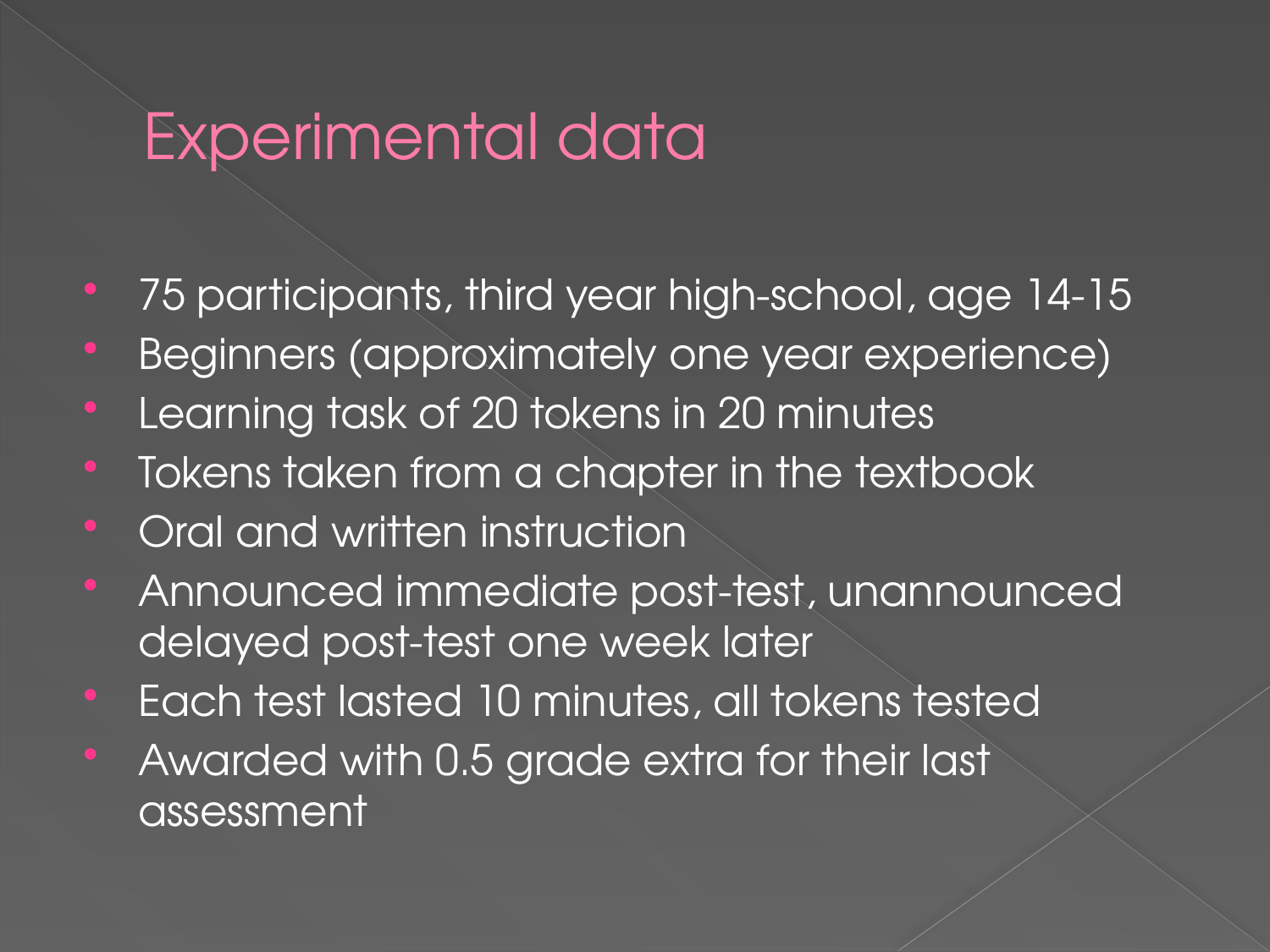

# Experimental data
75 participants, third year high-school, age 14-15
Beginners (approximately one year experience)
Learning task of 20 tokens in 20 minutes
Tokens taken from a chapter in the textbook
Oral and written instruction
Announced immediate post-test, unannounced delayed post-test one week later
Each test lasted 10 minutes, all tokens tested
Awarded with 0.5 grade extra for their last assessment